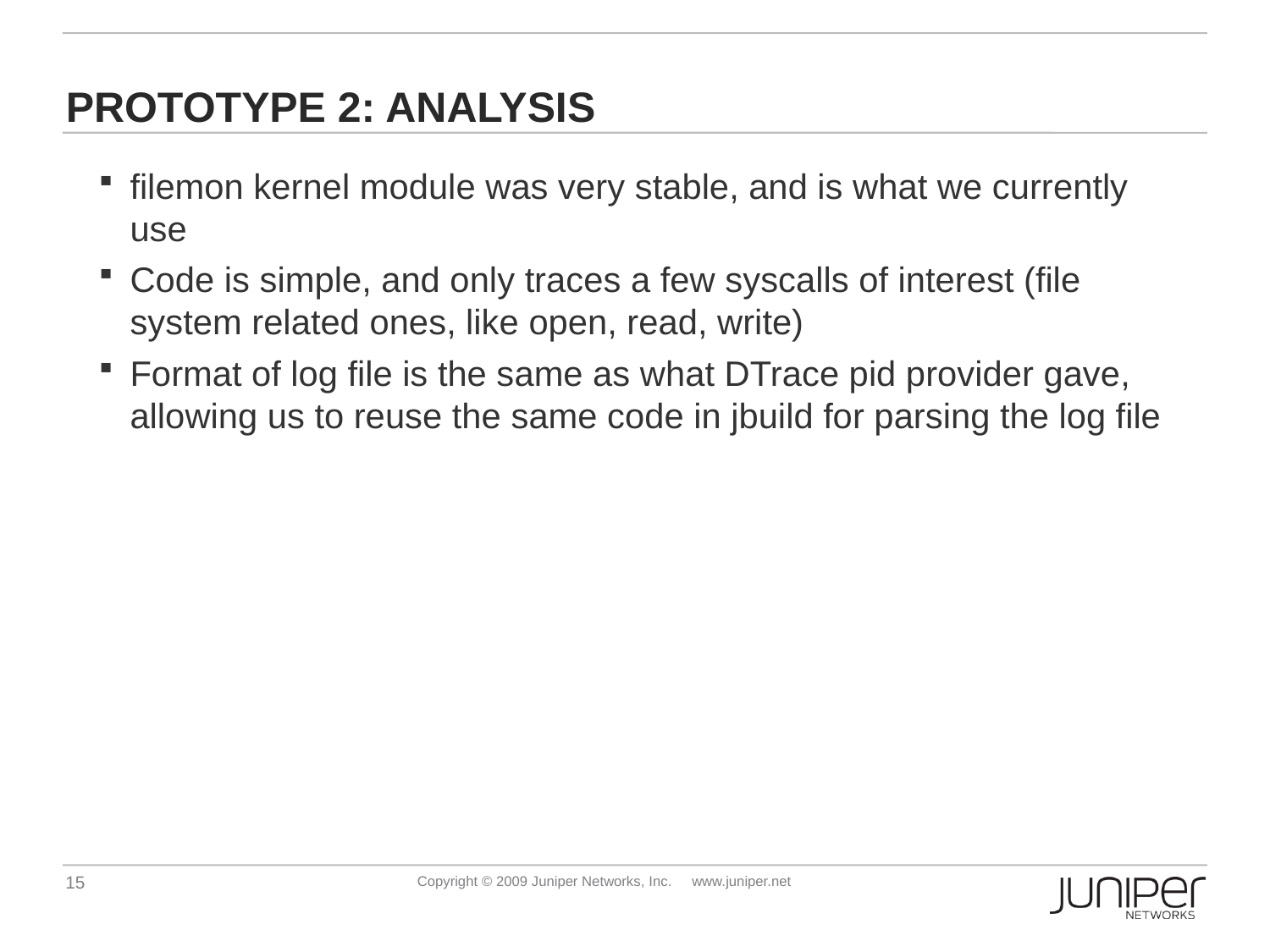

# Prototype 2: Analysis
filemon kernel module was very stable, and is what we currently use
Code is simple, and only traces a few syscalls of interest (file system related ones, like open, read, write)
Format of log file is the same as what DTrace pid provider gave, allowing us to reuse the same code in jbuild for parsing the log file